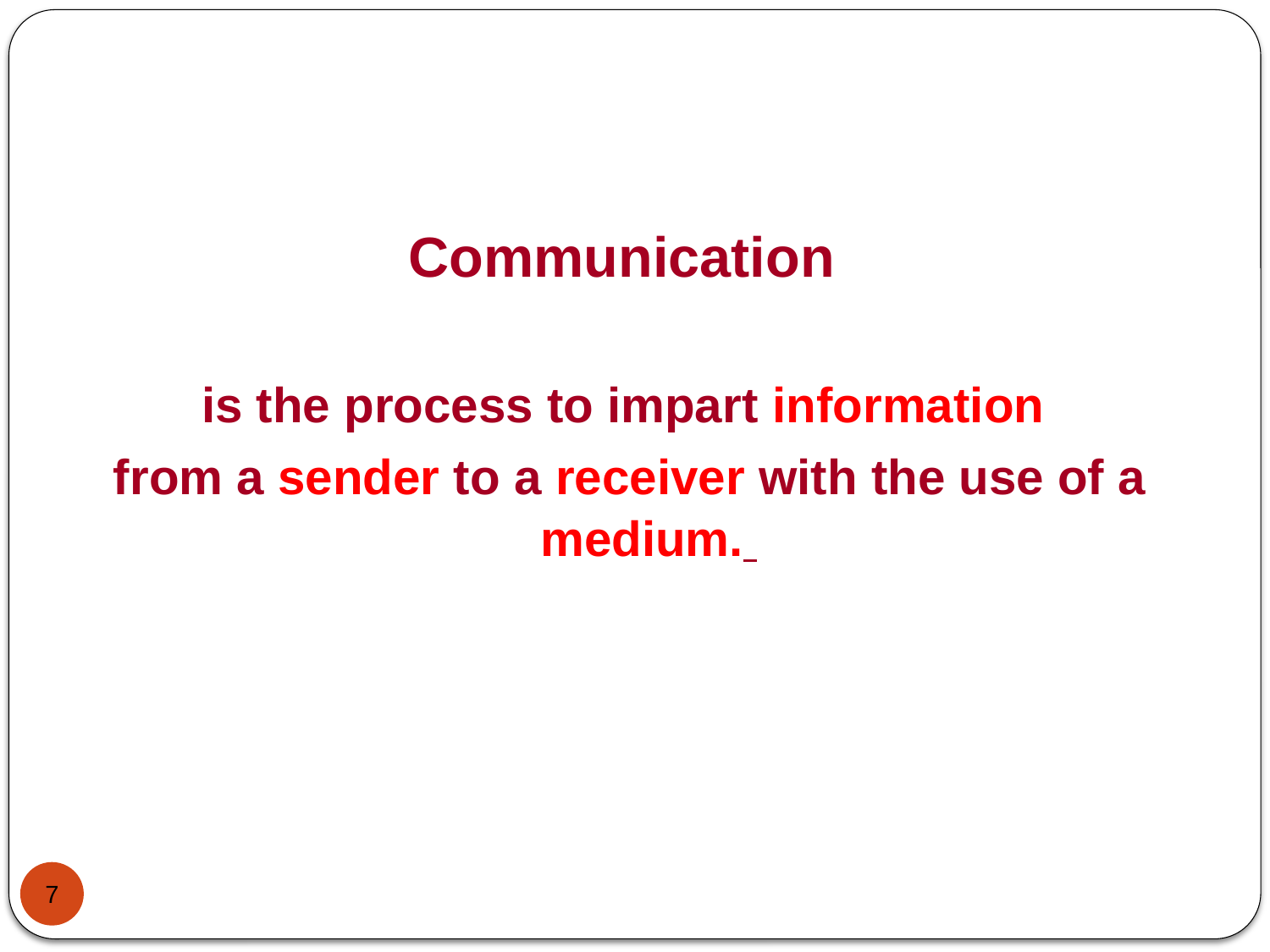

Communication

is the process to impart information
from a sender to a receiver with the use of a medium.

7